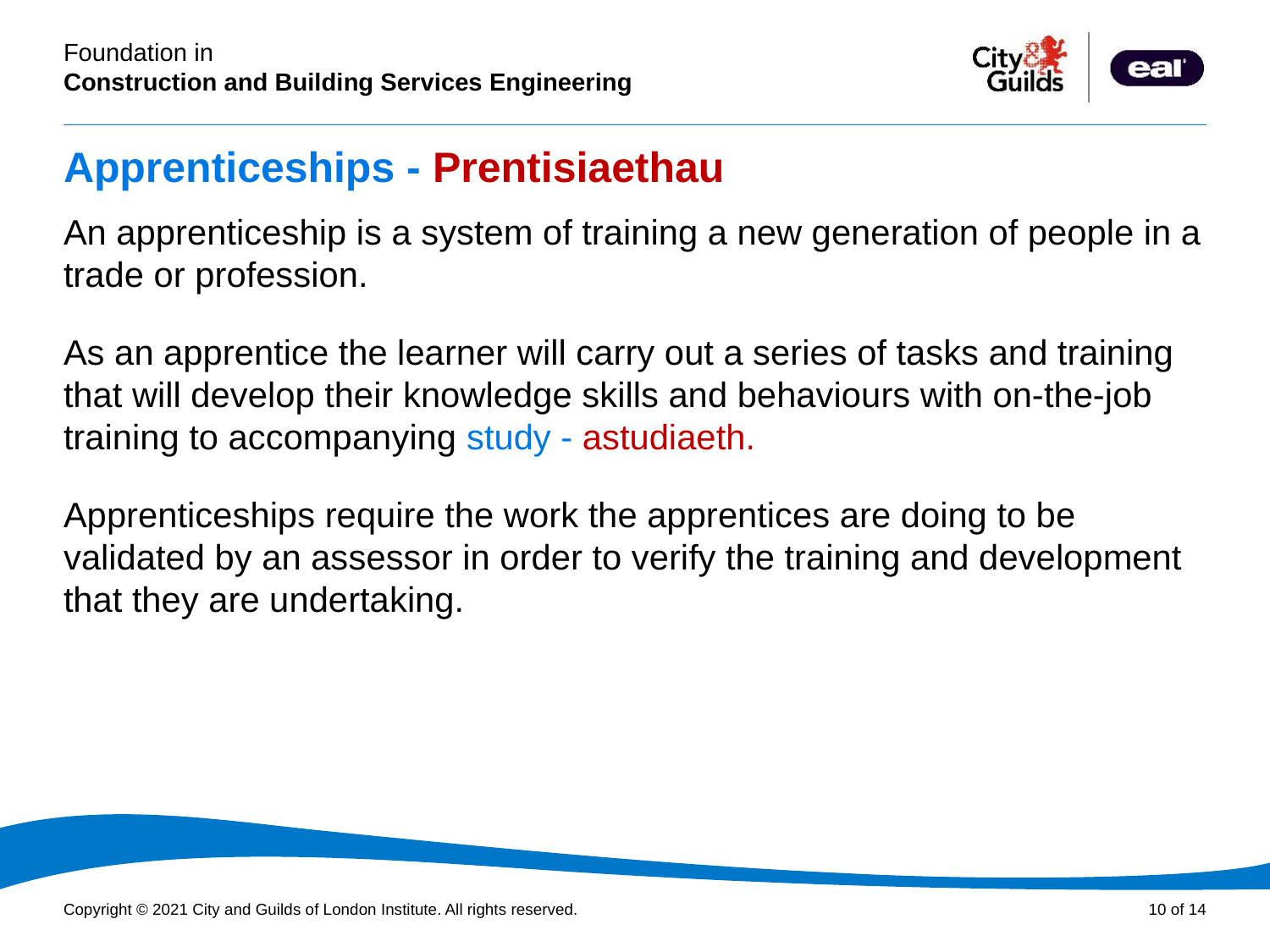

# Apprenticeships - Prentisiaethau
An apprenticeship is a system of training a new generation of people in a trade or profession.
As an apprentice the learner will carry out a series of tasks and training that will develop their knowledge skills and behaviours with on-the-job training to accompanying study - astudiaeth.
Apprenticeships require the work the apprentices are doing to be validated by an assessor in order to verify the training and development that they are undertaking.